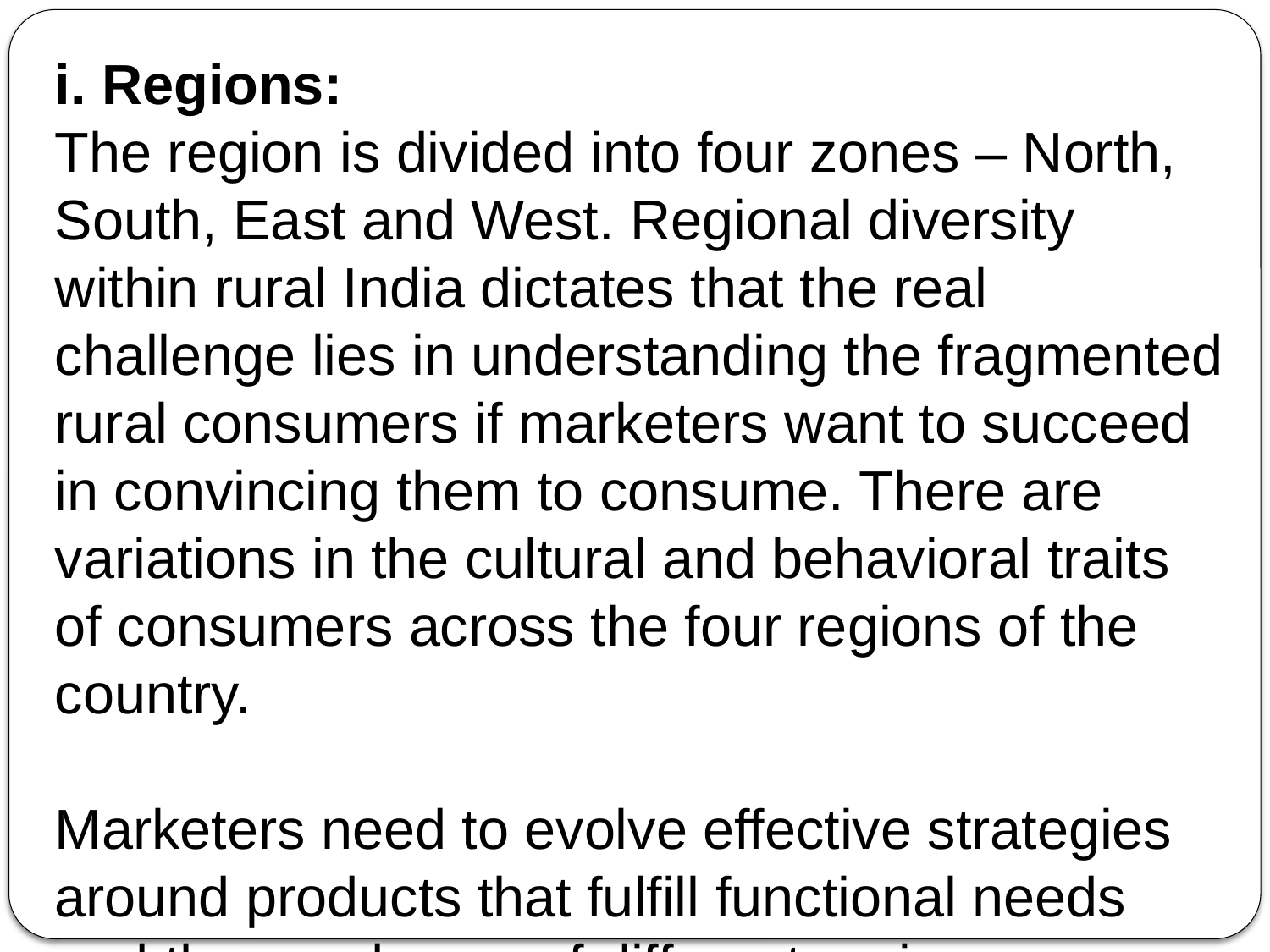

i. Regions:
The region is divided into four zones – North, South, East and West. Regional diversity within rural India dictates that the real challenge lies in understanding the fragmented rural consumers if marketers want to succeed in convincing them to consume. There are variations in the cultural and behavioral traits of consumers across the four regions of the country.

Marketers need to evolve effective strategies around products that fulfill functional needs and the need gaps of different regions